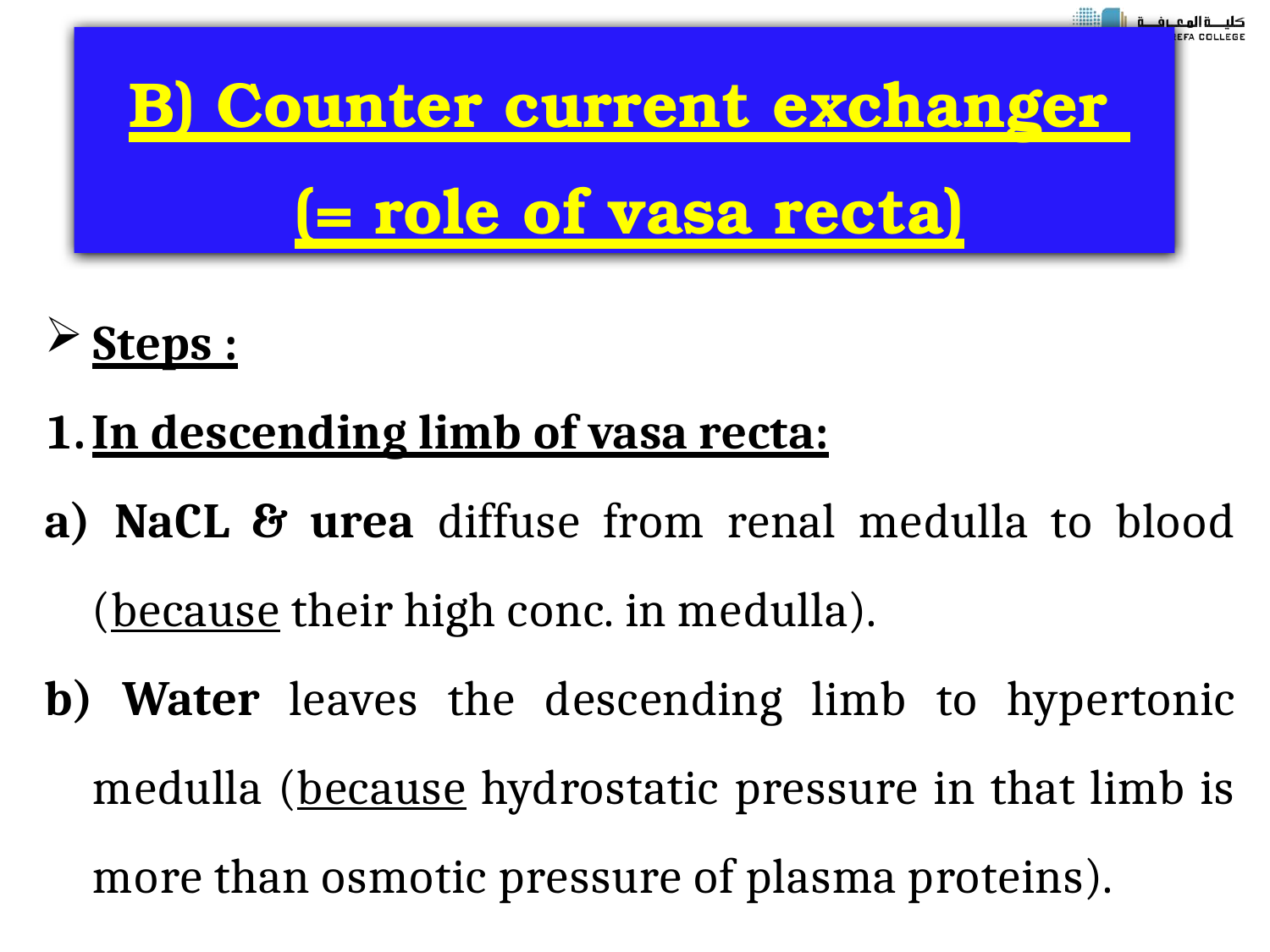

# B) Counter current exchanger (= role of vasa recta)
Steps :
In descending limb of vasa recta:
 NaCL & urea diffuse from renal medulla to blood (because their high conc. in medulla).
 Water leaves the descending limb to hypertonic medulla (because hydrostatic pressure in that limb is more than osmotic pressure of plasma proteins).